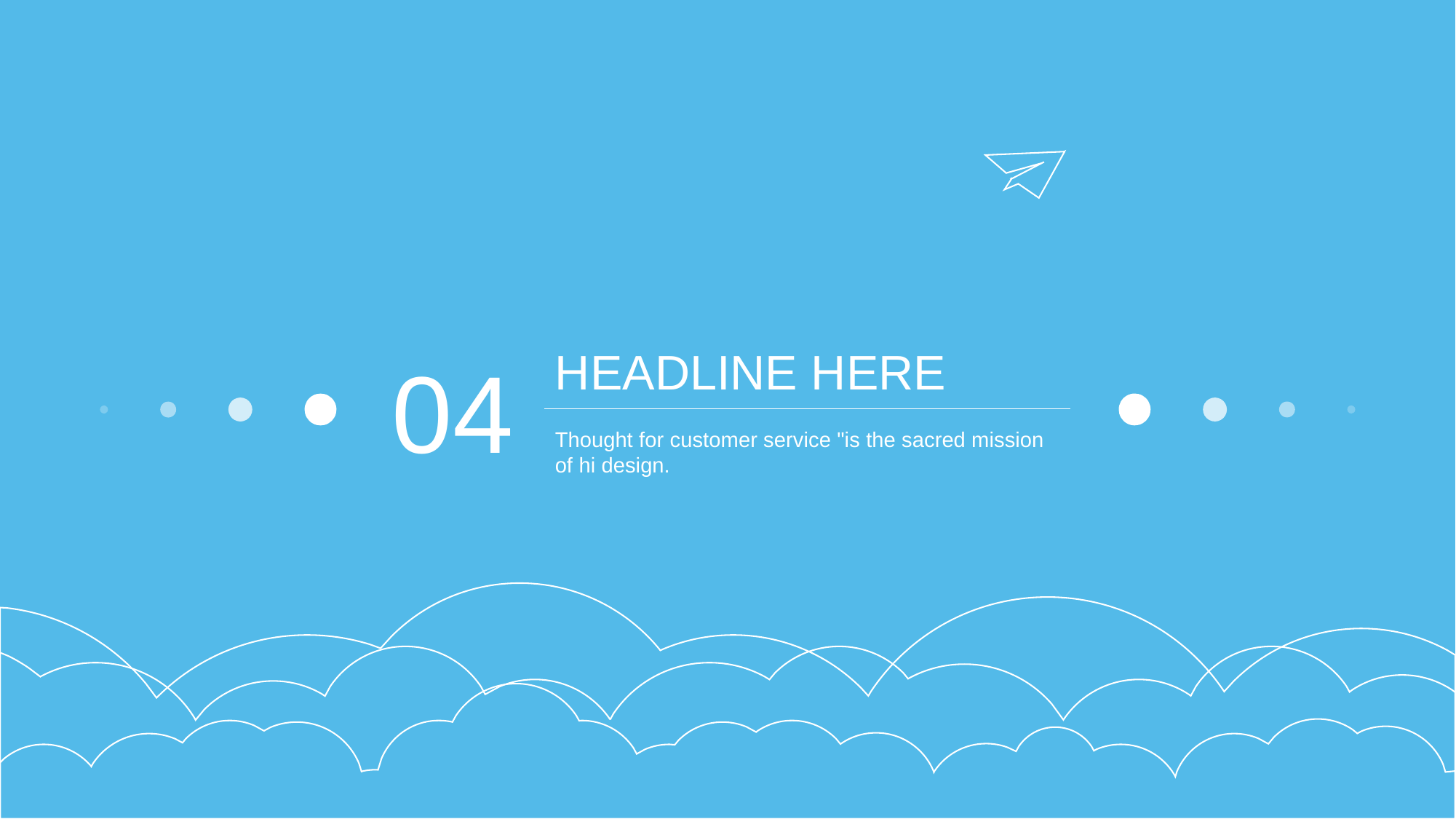

HEADLINE HERE
Thought for customer service "is the sacred mission of hi design.
04